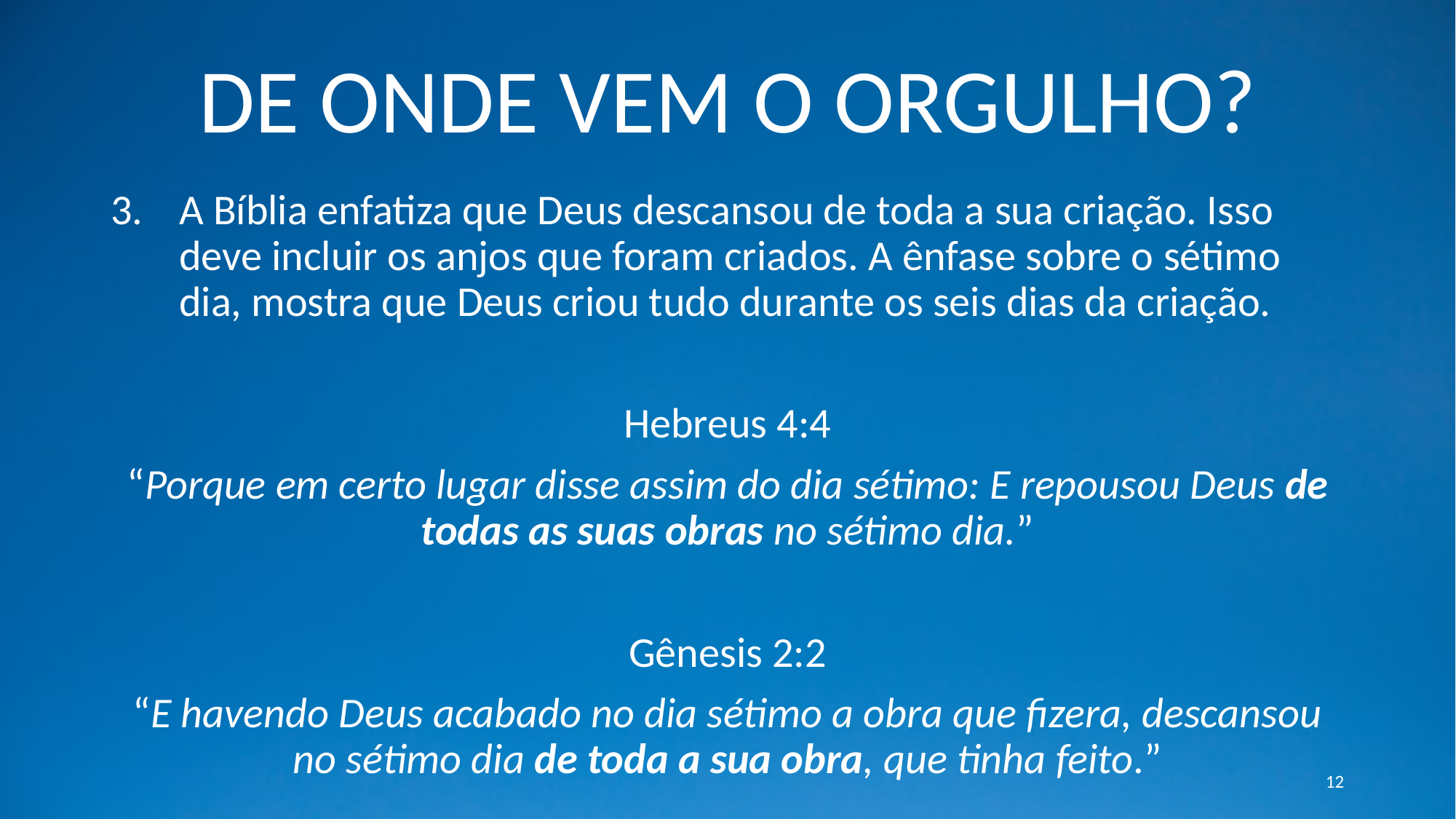

# DE ONDE VEM O ORGULHO?
3.	A Bíblia enfatiza que Deus descansou de toda a sua criação. Isso deve incluir os anjos que foram criados. A ênfase sobre o sétimo dia, mostra que Deus criou tudo durante os seis dias da criação.

Hebreus 4:4
“Porque em certo lugar disse assim do dia sétimo: E repousou Deus de todas as suas obras no sétimo dia.”

Gênesis 2:2
“E havendo Deus acabado no dia sétimo a obra que fizera, descansou no sétimo dia de toda a sua obra, que tinha feito.”
12